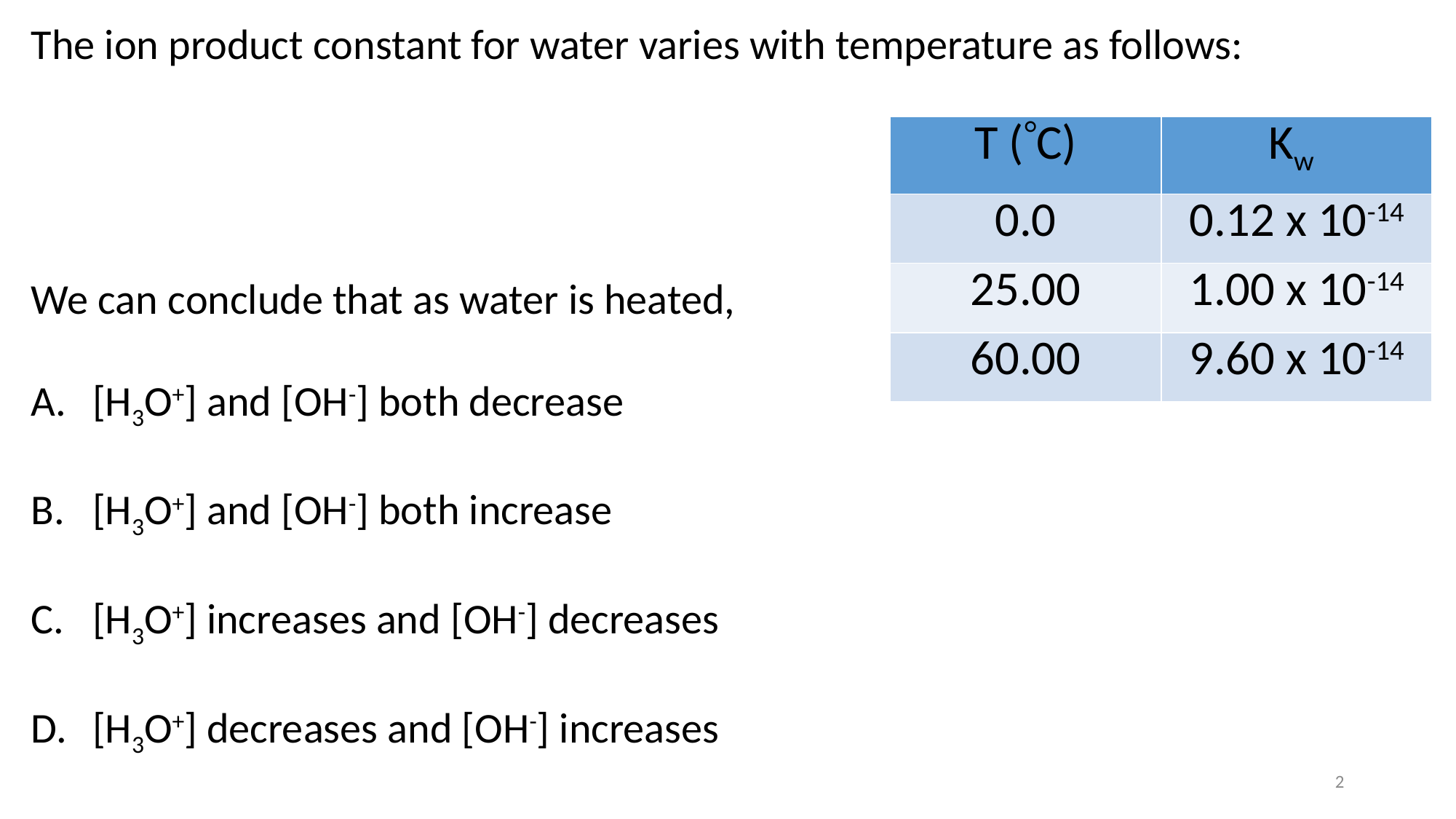

The ion product constant for water varies with temperature as follows:

We can conclude that as water is heated,

[H3O+] and [OH-] both decrease

[H3O+] and [OH-] both increase

[H3O+] increases and [OH-] decreases

[H3O+] decreases and [OH-] increases
| T (°C) | Kw |
| --- | --- |
| 0.0 | 0.12 x 10-14 |
| 25.00 | 1.00 x 10-14 |
| 60.00 | 9.60 x 10-14 |
2